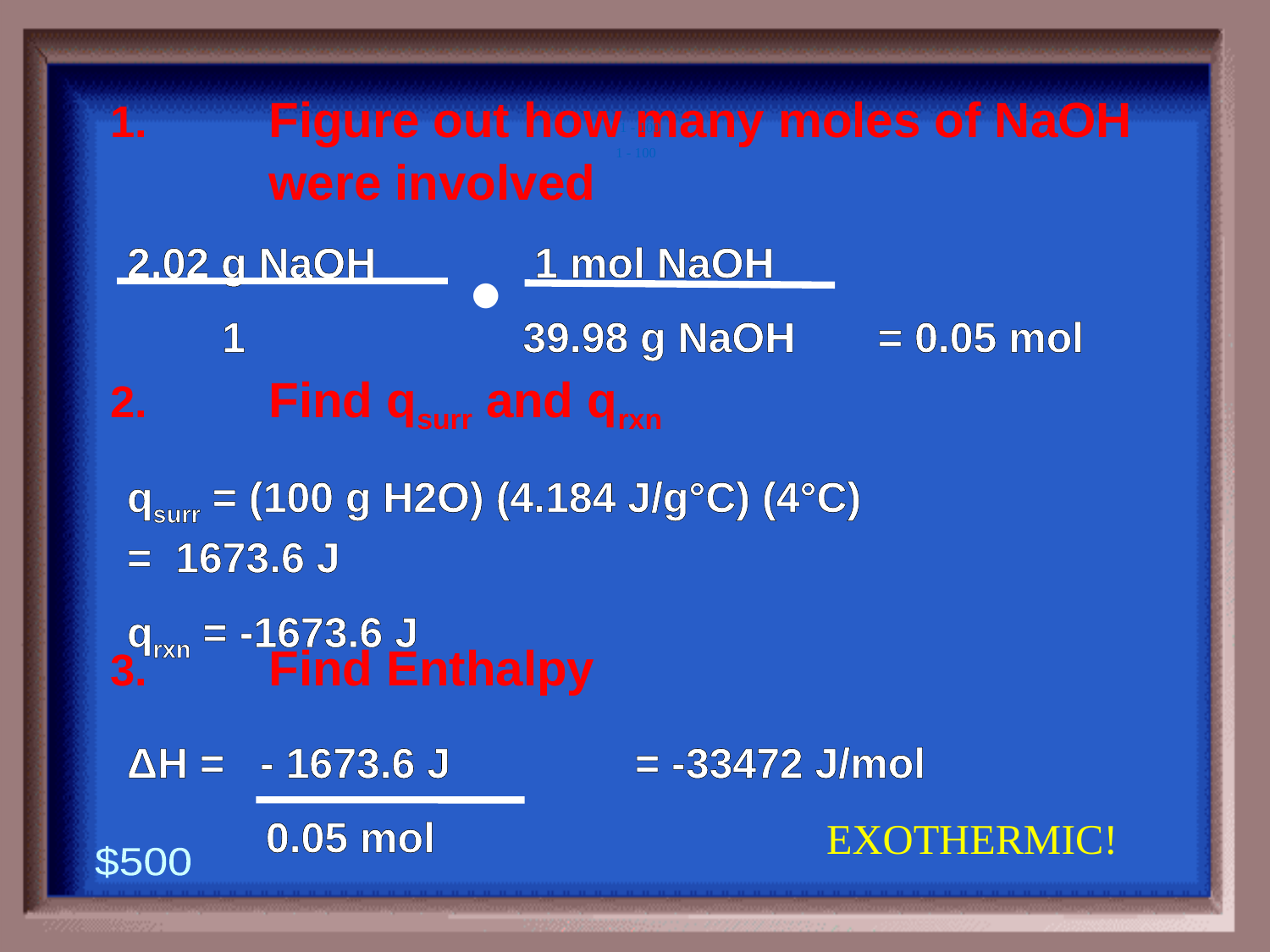

Figure out how many moles of NaOH were involved

Find qsurr and qrxn

Find Enthalpy

1 - 100
1 - 100
2.02 g NaOH	             1 mol NaOH
        1		            39.98 g NaOH       = 0.05 mol
•
qsurr = (100 g H2O) (4.184 J/g°C) (4°C)
=  1673.6 J
qrxn = -1673.6 J

ΔH =   - 1673.6 J		= -33472 J/mol
	 0.05 mol

EXOTHERMIC!
$500